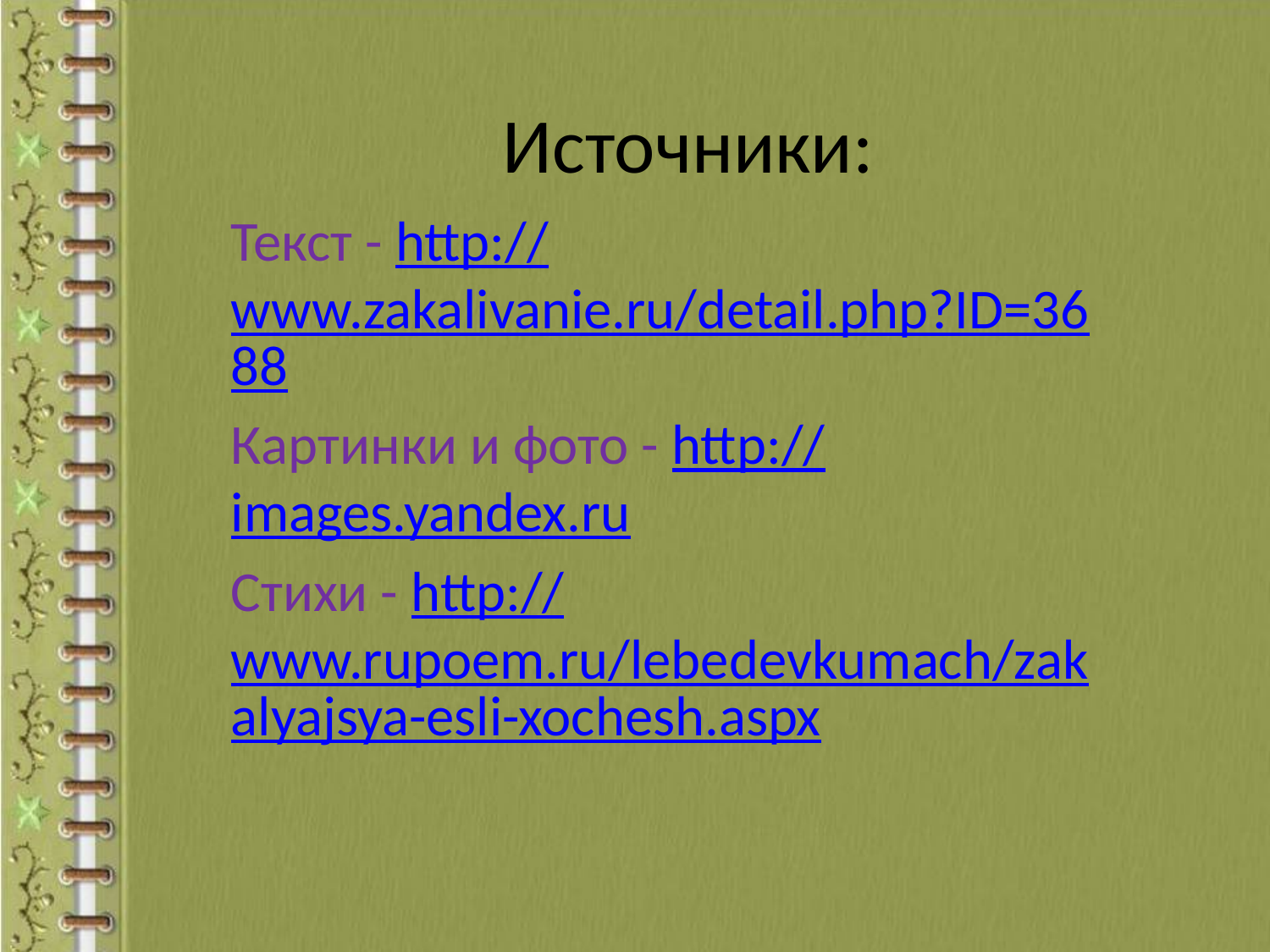

# Источники:
Текст - http://www.zakalivanie.ru/detail.php?ID=3688
Картинки и фото - http://images.yandex.ru
Стихи - http://www.rupoem.ru/lebedevkumach/zakalyajsya-esli-xochesh.aspx